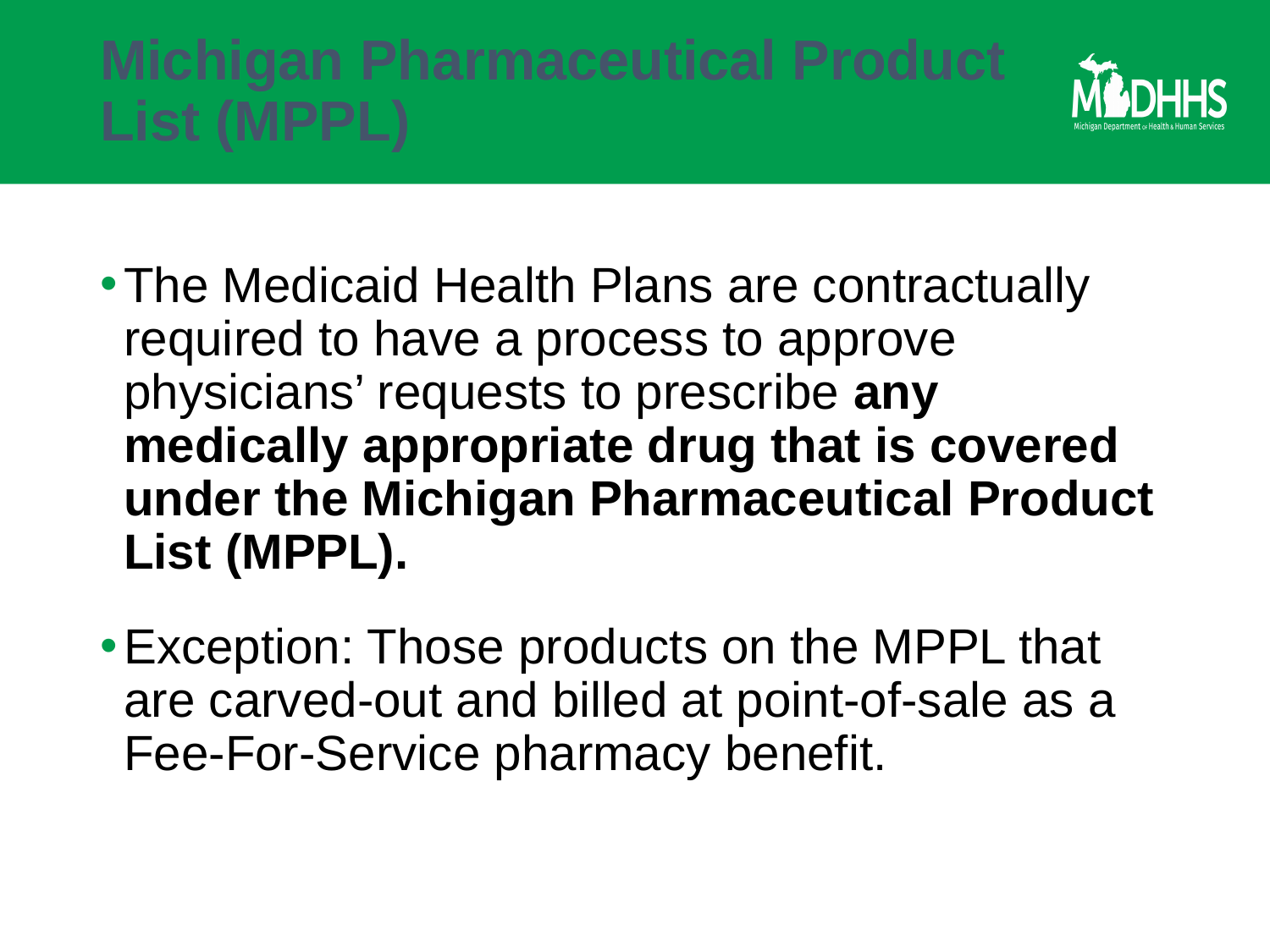

# Michigan Pharmaceutical Product List (MPPL)
The Medicaid Health Plans are contractually required to have a process to approve physicians’ requests to prescribe any medically appropriate drug that is covered under the Michigan Pharmaceutical Product List (MPPL).

Exception: Those products on the MPPL that are carved-out and billed at point-of-sale as a Fee-For-Service pharmacy benefit.